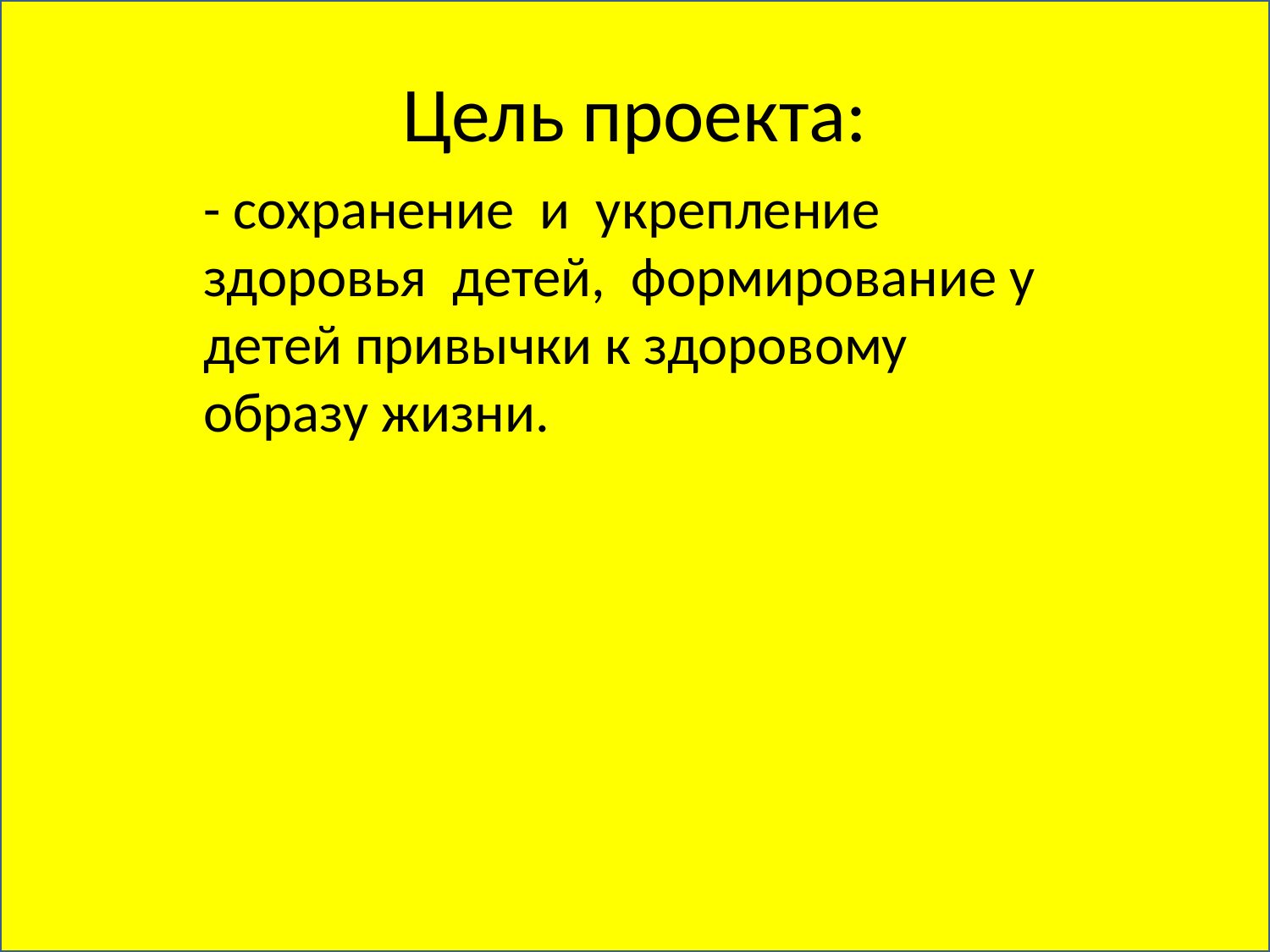

# Цель проекта:
- сохранение  и  укрепление  здоровья  детей,  формирование у детей привычки к здоровому образу жизни.